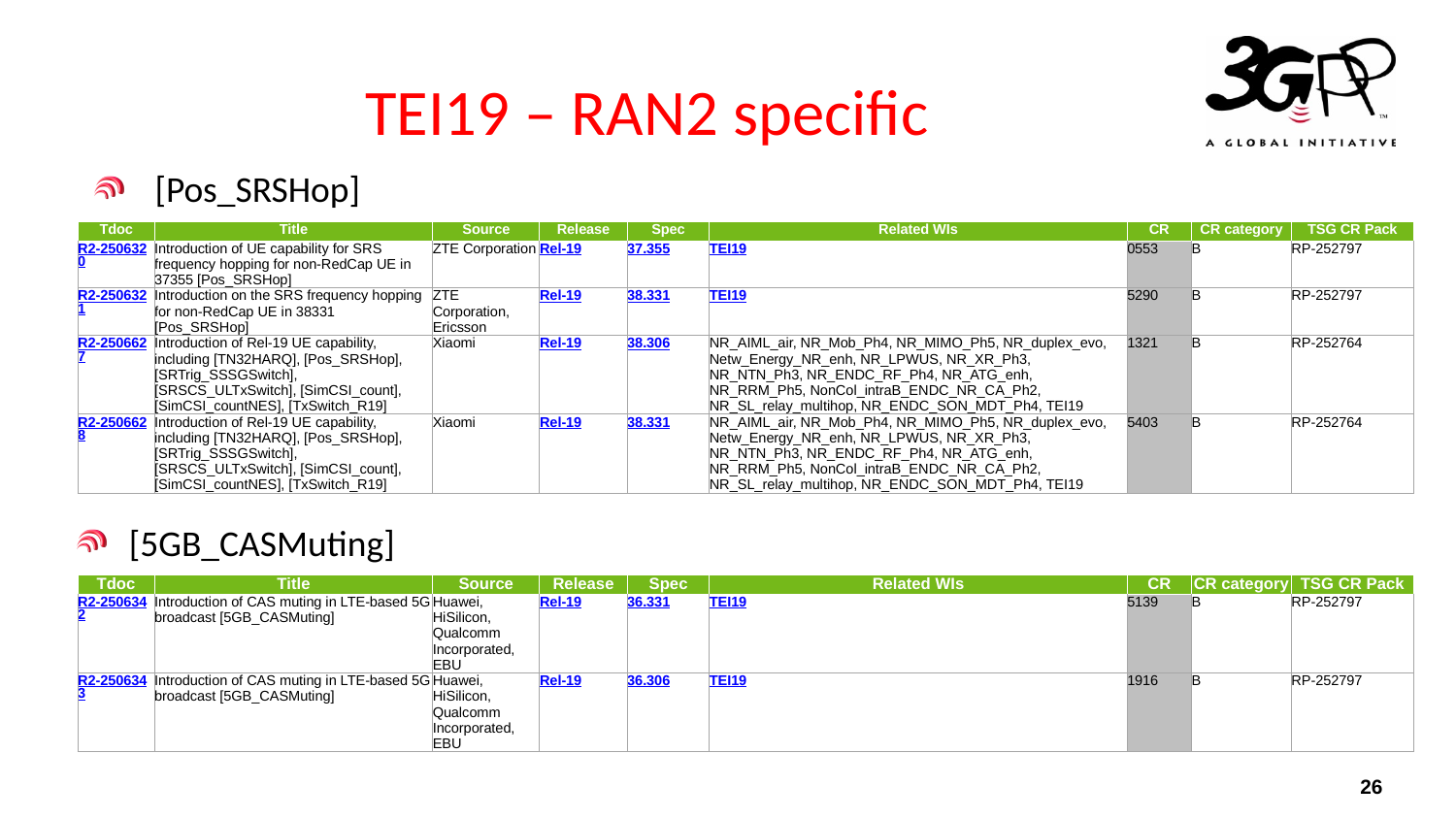

TEI19 – RAN2 specific
 [Pos_SRSHop]
| Tdoc | Title | Source | Release | Spec | Related WIs | CR | CR category | TSG CR Pack |
| --- | --- | --- | --- | --- | --- | --- | --- | --- |
| R2-2506320 | Introduction of UE capability for SRS frequency hopping for non-RedCap UE in 37355 [Pos\_SRSHop] | ZTE Corporation | Rel-19 | 37.355 | TEI19 | 0553 | B | RP-252797 |
| R2-2506321 | Introduction on the SRS frequency hopping for non-RedCap UE in 38331 [Pos\_SRSHop] | ZTE Corporation, Ericsson | Rel-19 | 38.331 | TEI19 | 5290 | B | RP-252797 |
| R2-2506627 | Introduction of Rel-19 UE capability, including [TN32HARQ], [Pos\_SRSHop], [SRTrig\_SSSGSwitch], [SRSCS\_ULTxSwitch], [SimCSI\_count], [SimCSI\_countNES], [TxSwitch\_R19] | Xiaomi | Rel-19 | 38.306 | NR\_AIML\_air, NR\_Mob\_Ph4, NR\_MIMO\_Ph5, NR\_duplex\_evo, Netw\_Energy\_NR\_enh, NR\_LPWUS, NR\_XR\_Ph3, NR\_NTN\_Ph3, NR\_ENDC\_RF\_Ph4, NR\_ATG\_enh, NR\_RRM\_Ph5, NonCol\_intraB\_ENDC\_NR\_CA\_Ph2, NR\_SL\_relay\_multihop, NR\_ENDC\_SON\_MDT\_Ph4, TEI19 | 1321 | B | RP-252764 |
| R2-2506628 | Introduction of Rel-19 UE capability, including [TN32HARQ], [Pos\_SRSHop], [SRTrig\_SSSGSwitch], [SRSCS\_ULTxSwitch], [SimCSI\_count], [SimCSI\_countNES], [TxSwitch\_R19] | Xiaomi | Rel-19 | 38.331 | NR\_AIML\_air, NR\_Mob\_Ph4, NR\_MIMO\_Ph5, NR\_duplex\_evo, Netw\_Energy\_NR\_enh, NR\_LPWUS, NR\_XR\_Ph3, NR\_NTN\_Ph3, NR\_ENDC\_RF\_Ph4, NR\_ATG\_enh, NR\_RRM\_Ph5, NonCol\_intraB\_ENDC\_NR\_CA\_Ph2, NR\_SL\_relay\_multihop, NR\_ENDC\_SON\_MDT\_Ph4, TEI19 | 5403 | B | RP-252764 |
[5GB_CASMuting]
| Tdoc | Title | Source | Release | Spec | Related WIs | CR | CR category | TSG CR Pack |
| --- | --- | --- | --- | --- | --- | --- | --- | --- |
| R2-2506342 | Introduction of CAS muting in LTE-based 5G broadcast [5GB\_CASMuting] | Huawei, HiSilicon, Qualcomm Incorporated, EBU | Rel-19 | 36.331 | TEI19 | 5139 | B | RP-252797 |
| R2-2506343 | Introduction of CAS muting in LTE-based 5G broadcast [5GB\_CASMuting] | Huawei, HiSilicon, Qualcomm Incorporated, EBU | Rel-19 | 36.306 | TEI19 | 1916 | B | RP-252797 |